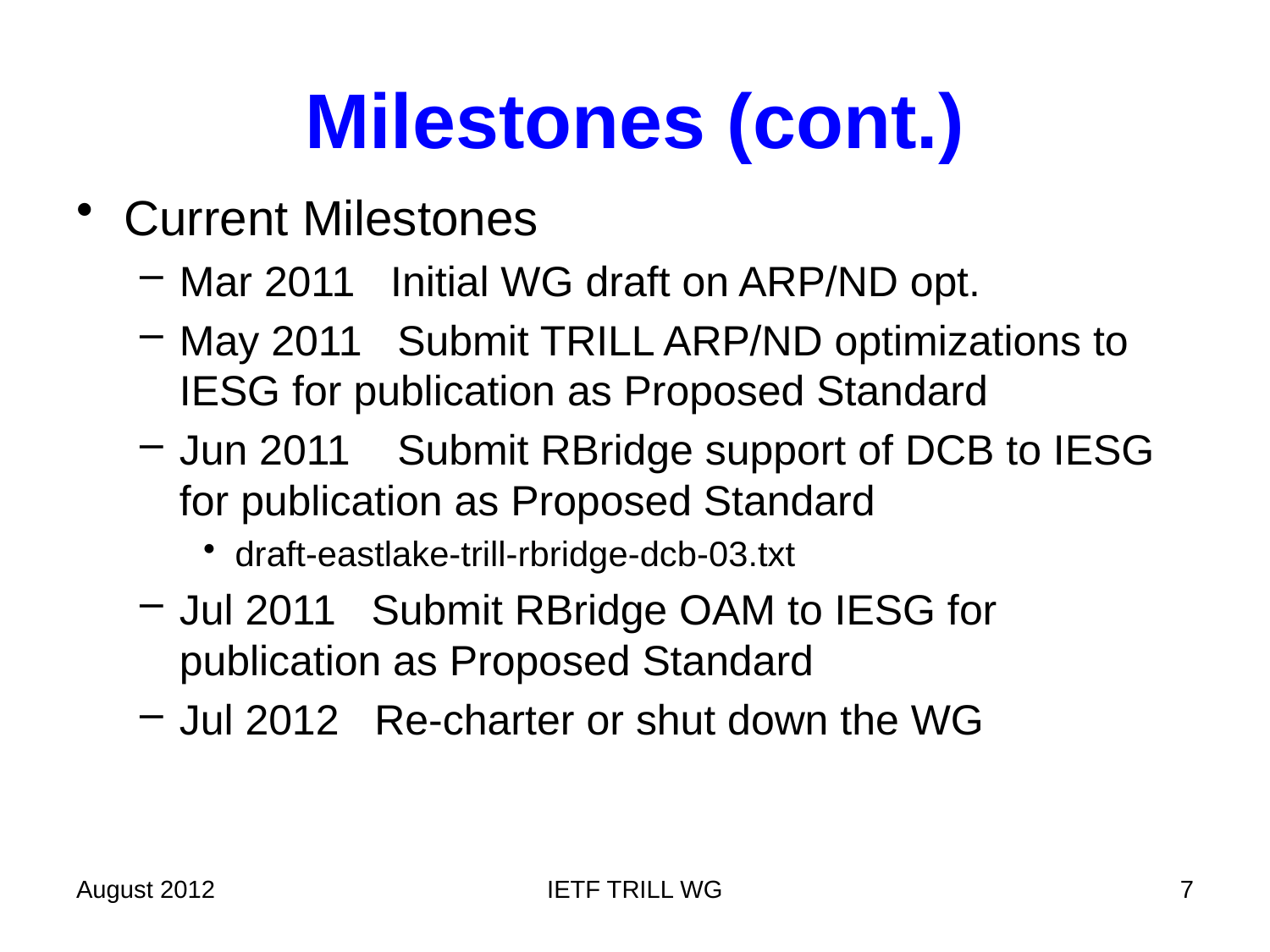

# Milestones (cont.)
Current Milestones
Mar 2011   Initial WG draft on ARP/ND opt.
May 2011   Submit TRILL ARP/ND optimizations to IESG for publication as Proposed Standard
Jun 2011    Submit RBridge support of DCB to IESG for publication as Proposed Standard
draft-eastlake-trill-rbridge-dcb-03.txt
Jul 2011   Submit RBridge OAM to IESG for publication as Proposed Standard
Jul 2012   Re-charter or shut down the WG

August 2012
IETF TRILL WG
7